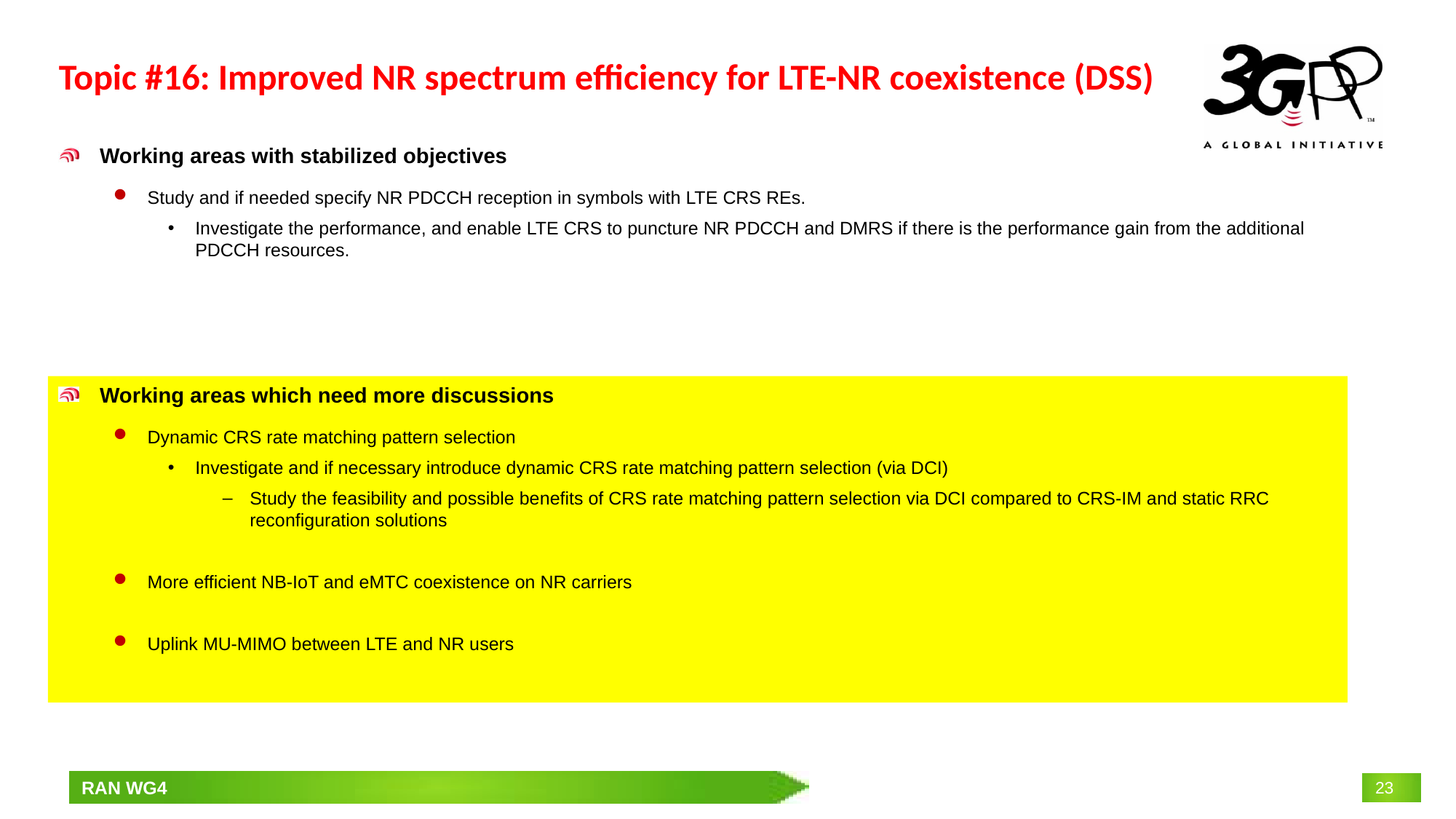

# Topic #16: Improved NR spectrum efficiency for LTE-NR coexistence (DSS)
Working areas with stabilized objectives
Study and if needed specify NR PDCCH reception in symbols with LTE CRS REs.
Investigate the performance, and enable LTE CRS to puncture NR PDCCH and DMRS if there is the performance gain from the additional PDCCH resources.

Working areas which need more discussions
Dynamic CRS rate matching pattern selection
Investigate and if necessary introduce dynamic CRS rate matching pattern selection (via DCI)
Study the feasibility and possible benefits of CRS rate matching pattern selection via DCI compared to CRS-IM and static RRC reconfiguration solutions

More efficient NB-IoT and eMTC coexistence on NR carriers

Uplink MU-MIMO between LTE and NR users